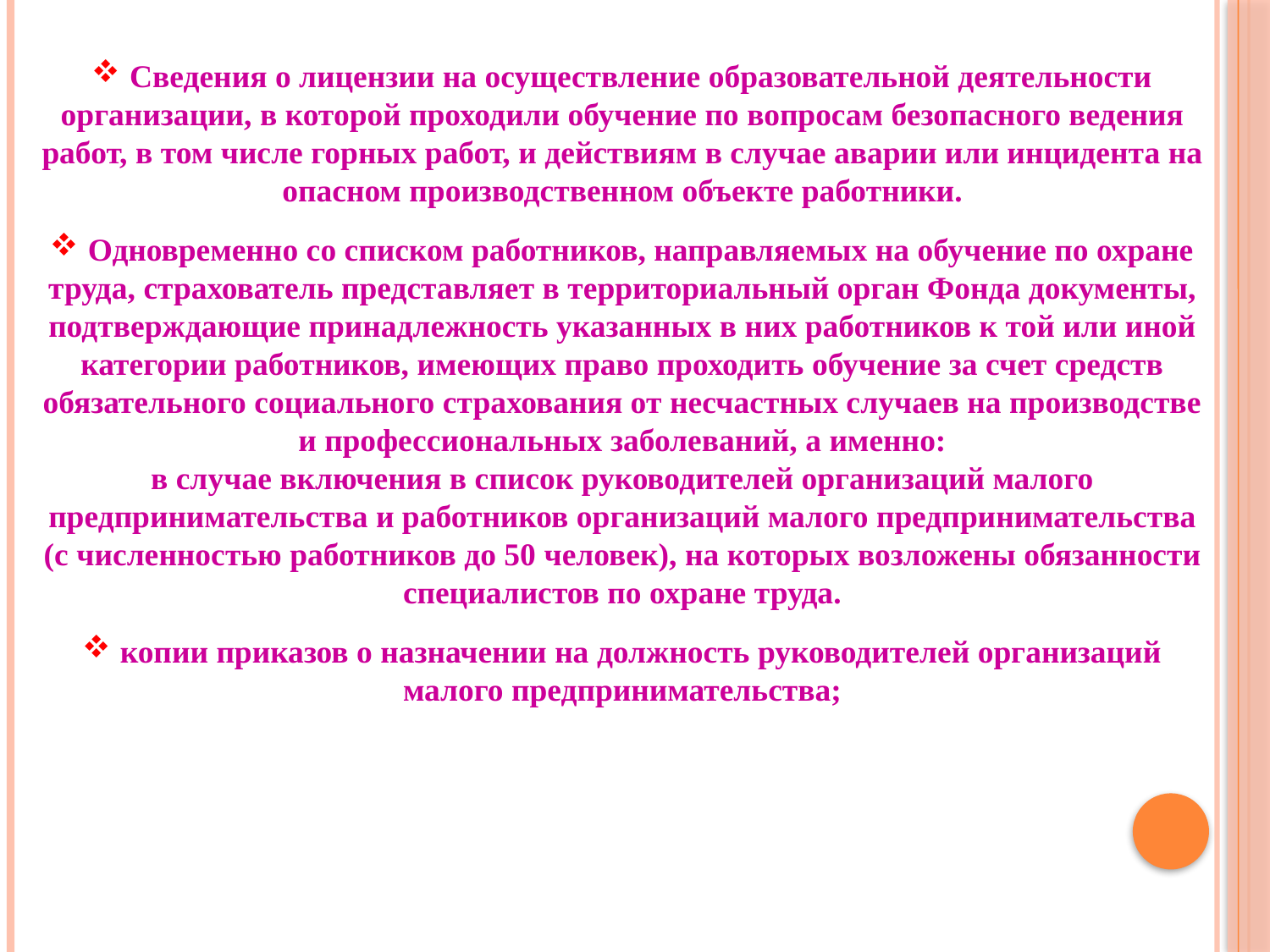

Сведения о лицензии на осуществление образовательной деятельности организации, в которой проходили обучение по вопросам безопасного ведения работ, в том числе горных работ, и действиям в случае аварии или инцидента на опасном производственном объекте работники.

 Одновременно со списком работников, направляемых на обучение по охране труда, страхователь представляет в территориальный орган Фонда документы, подтверждающие принадлежность указанных в них работников к той или иной категории работников, имеющих право проходить обучение за счет средств обязательного социального страхования от несчастных случаев на производстве и профессиональных заболеваний, а именно:
в случае включения в список руководителей организаций малого предпринимательства и работников организаций малого предпринимательства (с численностью работников до 50 человек), на которых возложены обязанности специалистов по охране труда.

 копии приказов о назначении на должность руководителей организаций малого предпринимательства;